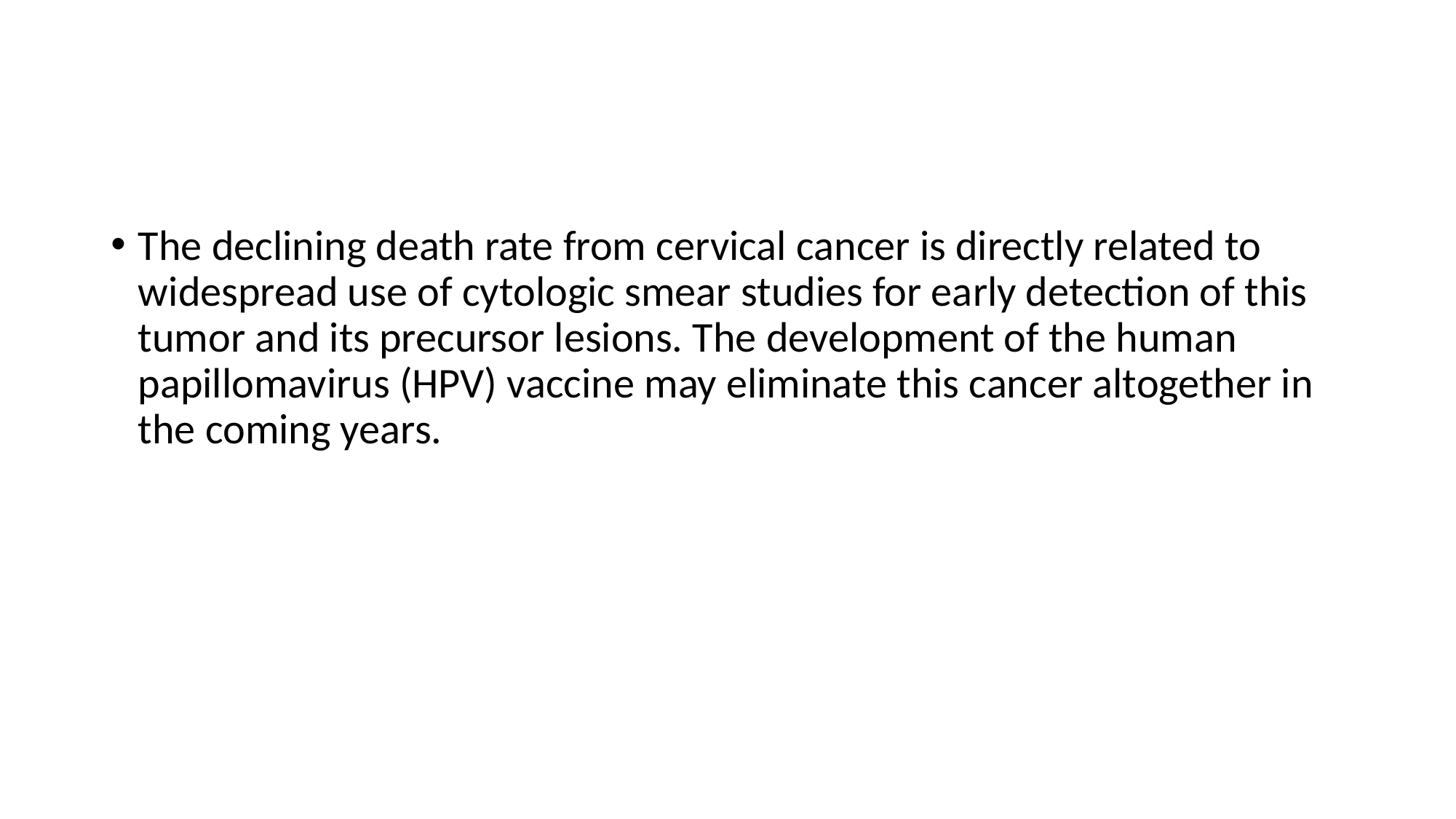

#
The declining death rate from cervical cancer is directly related to widespread use of cytologic smear studies for early detection of this tumor and its precursor lesions. The development of the human papillomavirus (HPV) vaccine may eliminate this cancer altogether in the coming years.